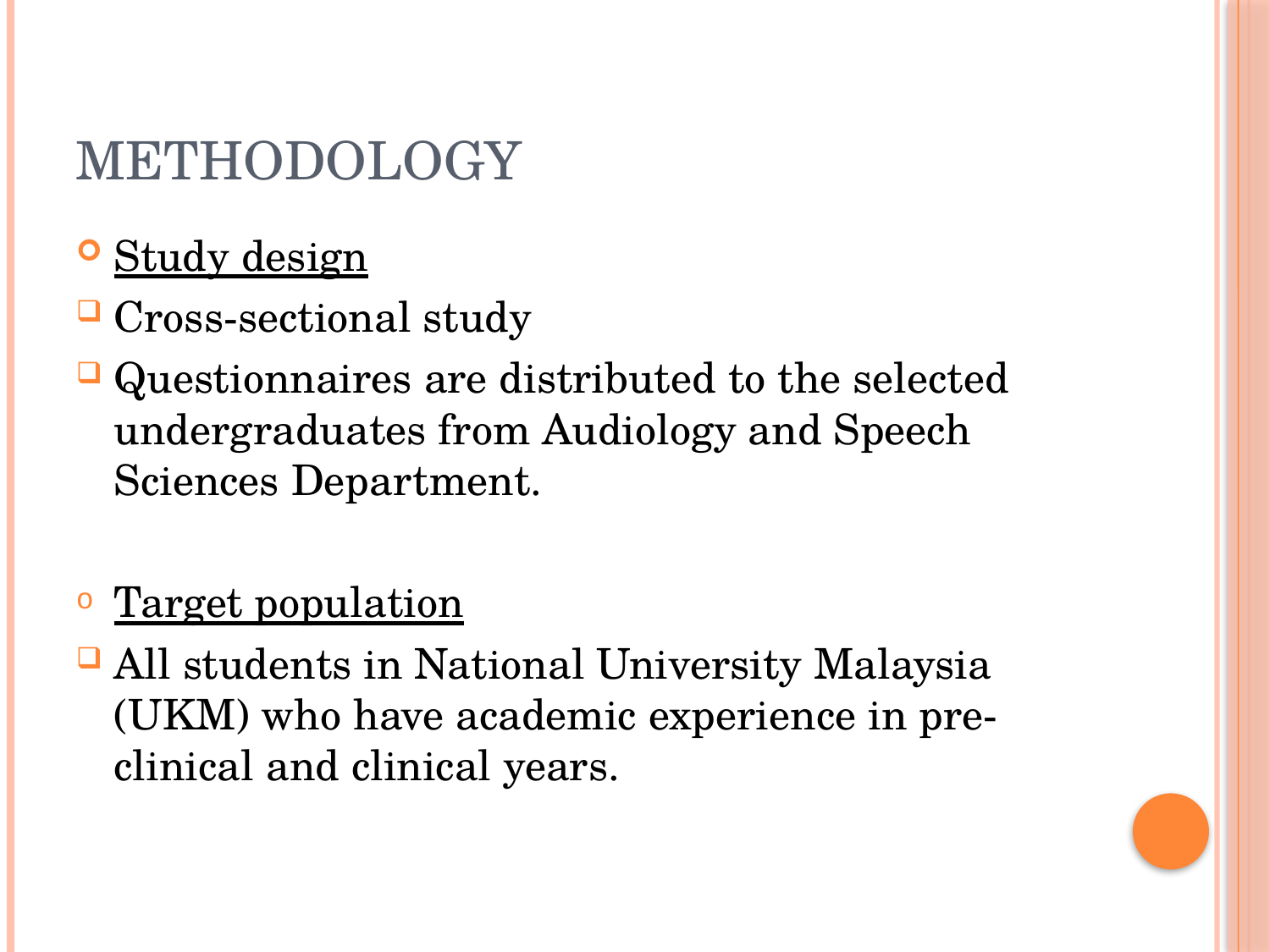

# Methodology
Study design
Cross-sectional study
Questionnaires are distributed to the selected undergraduates from Audiology and Speech Sciences Department.

Target population
All students in National University Malaysia (UKM) who have academic experience in pre-clinical and clinical years.